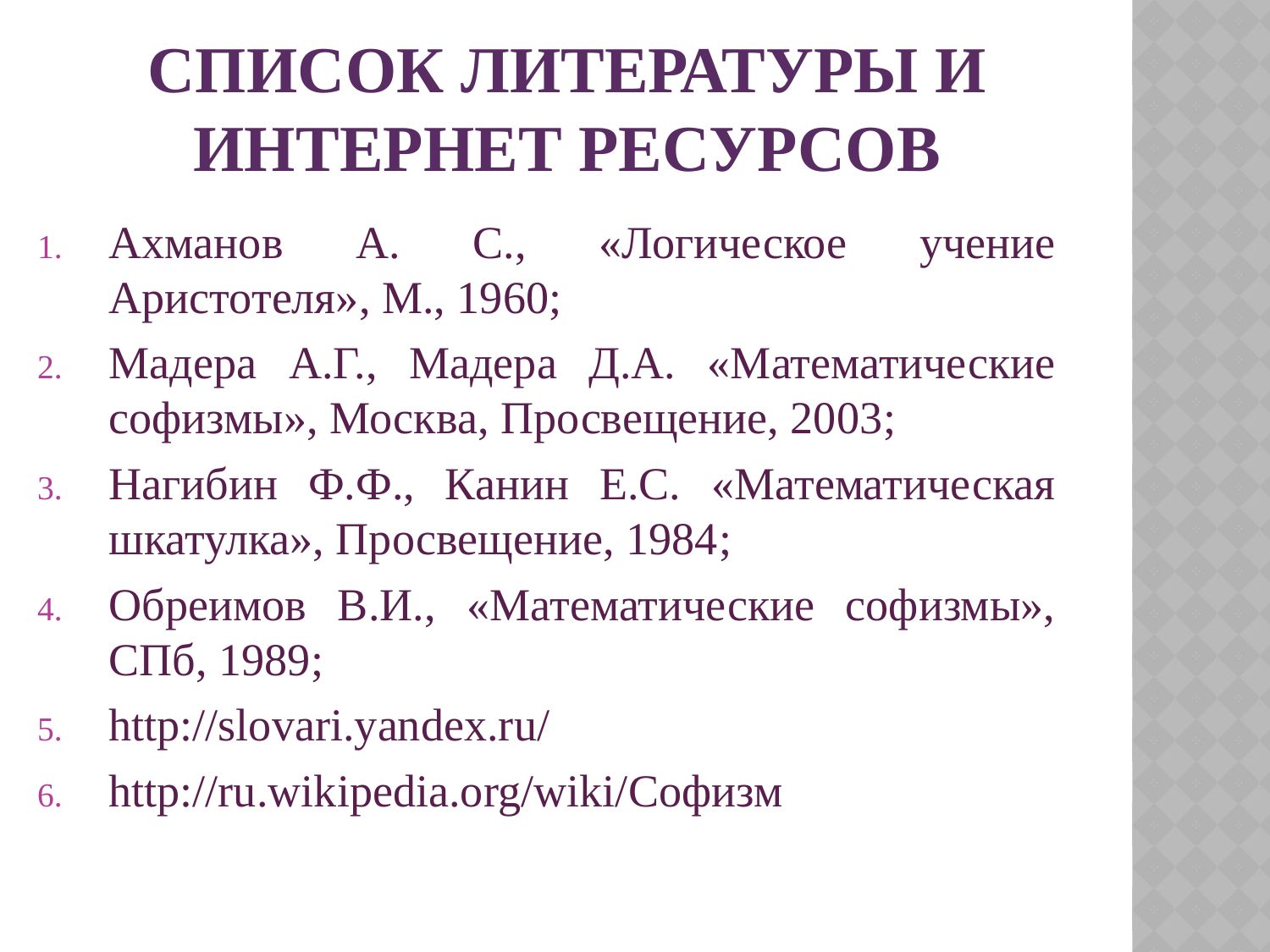

# Список литературы и интернет ресурсов
Ахманов А. С., «Логическое учение Аристотеля», М., 1960;
Мадера А.Г., Мадера Д.А. «Математические софизмы», Москва, Просвещение, 2003;
Нагибин Ф.Ф., Канин Е.С. «Математическая шкатулка», Просвещение, 1984;
Обреимов В.И., «Математические софизмы», СПб, 1989;
http://slovari.yandex.ru/
http://ru.wikipedia.org/wiki/Софизм